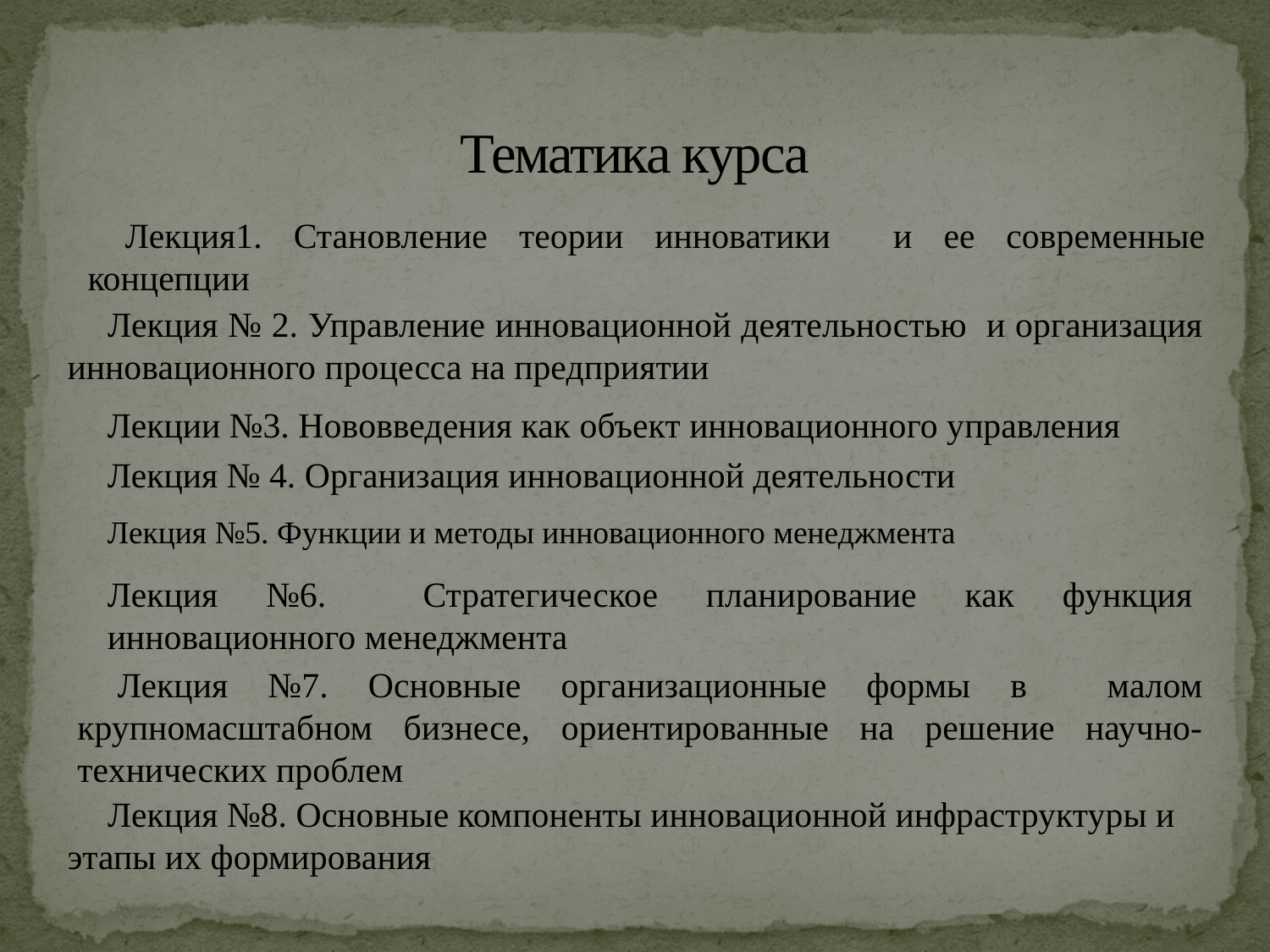

# Тематика курса
Лекция1. Становление теории инноватики  и ее современные концепции
Лекция № 2. Управление инновационной деятельностью  и организация инновационного процесса на предприятии
Лекции №3. Нововведения как объект инновационного управления
Лекция № 4. Организация инновационной деятельности
Лекция №5. Функции и методы инновационного менеджмента
Лекция №6.  Стратегическое планирование как функция инновационного менеджмента
Лекция №7. Основные организационные формы в  малом крупномасштабном бизнесе, ориентированные на решение научно-технических проблем
Лекция №8. Основные компоненты инновационной инфраструктуры и этапы их формирования